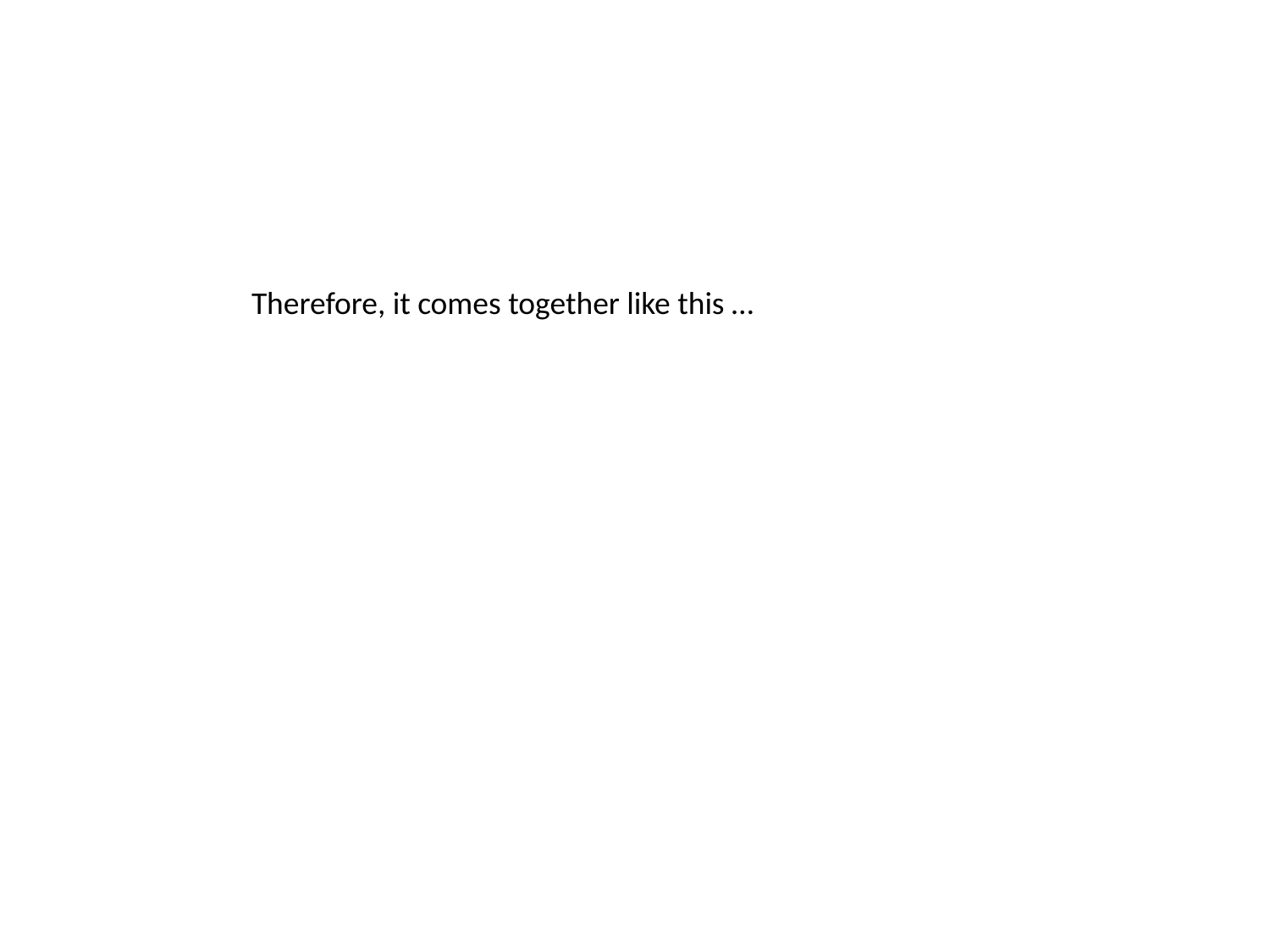

Therefore, it comes together like this …